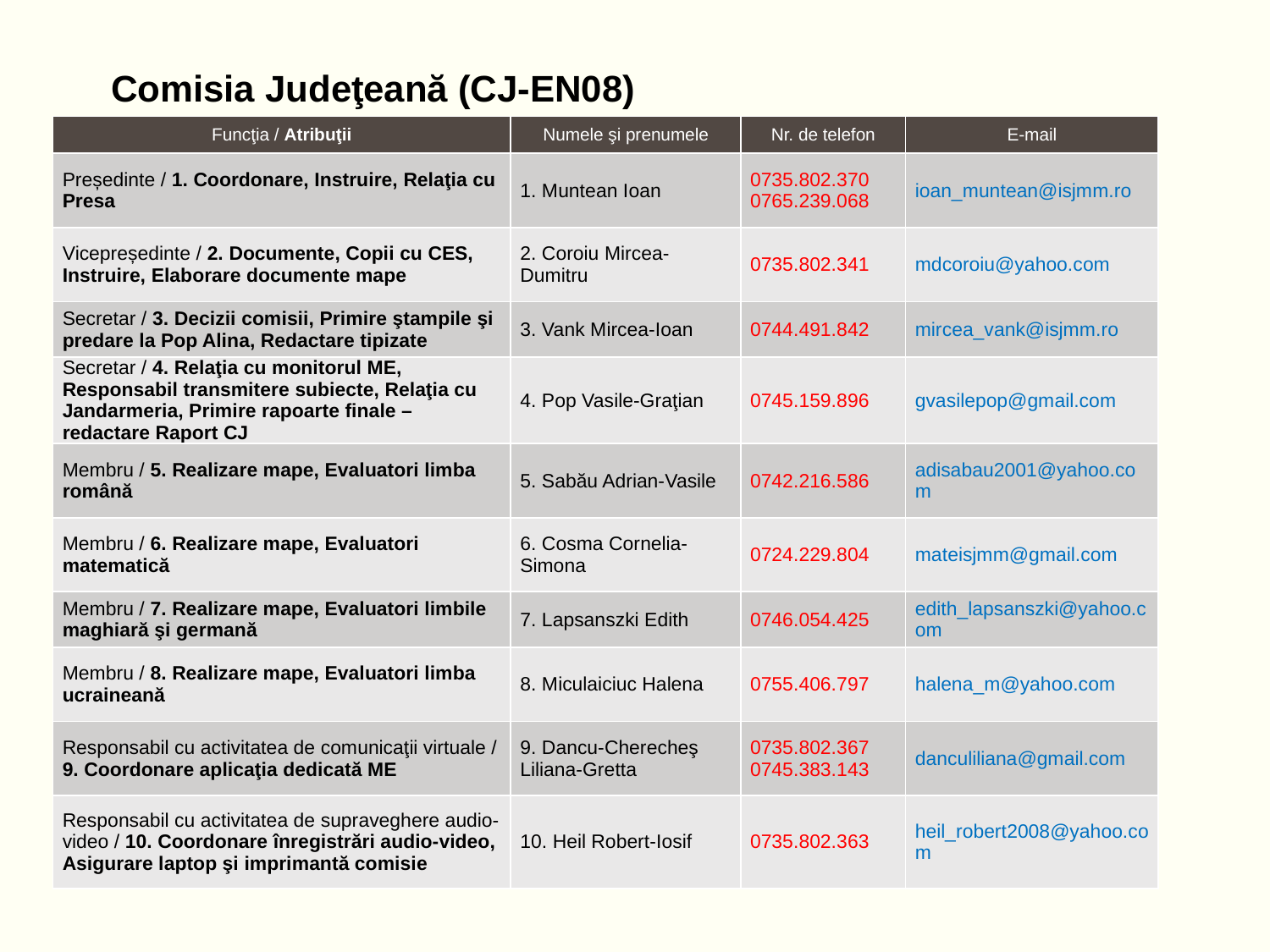

# Comisia Judeţeană (CJ-EN08)
| Funcţia / Atribuţii | Numele şi prenumele | Nr. de telefon | E-mail |
| --- | --- | --- | --- |
| Președinte / 1. Coordonare, Instruire, Relaţia cu Presa | 1. Muntean Ioan | 0735.802.370 0765.239.068 | ioan\_muntean@isjmm.ro |
| Vicepreședinte / 2. Documente, Copii cu CES, Instruire, Elaborare documente mape | 2. Coroiu Mircea-Dumitru | 0735.802.341 | mdcoroiu@yahoo.com |
| Secretar / 3. Decizii comisii, Primire ştampile şi predare la Pop Alina, Redactare tipizate | 3. Vank Mircea-Ioan | 0744.491.842 | mircea\_vank@isjmm.ro |
| Secretar / 4. Relaţia cu monitorul ME, Responsabil transmitere subiecte, Relaţia cu Jandarmeria, Primire rapoarte finale – redactare Raport CJ | 4. Pop Vasile-Graţian | 0745.159.896 | gvasilepop@gmail.com |
| Membru / 5. Realizare mape, Evaluatori limba română | 5. Sabău Adrian-Vasile | 0742.216.586 | adisabau2001@yahoo.com |
| Membru / 6. Realizare mape, Evaluatori matematică | 6. Cosma Cornelia-Simona | 0724.229.804 | mateisjmm@gmail.com |
| Membru / 7. Realizare mape, Evaluatori limbile maghiară şi germană | 7. Lapsanszki Edith | 0746.054.425 | edith\_lapsanszki@yahoo.com |
| Membru / 8. Realizare mape, Evaluatori limba ucraineană | 8. Miculaiciuc Halena | 0755.406.797 | halena\_m@yahoo.com |
| Responsabil cu activitatea de comunicaţii virtuale / 9. Coordonare aplicaţia dedicată ME | 9. Dancu-Cherecheş Liliana-Gretta | 0735.802.367 0745.383.143 | danculiliana@gmail.com |
| Responsabil cu activitatea de supraveghere audio-video / 10. Coordonare înregistrări audio-video, Asigurare laptop şi imprimantă comisie | 10. Heil Robert-Iosif | 0735.802.363 | heil\_robert2008@yahoo.com |